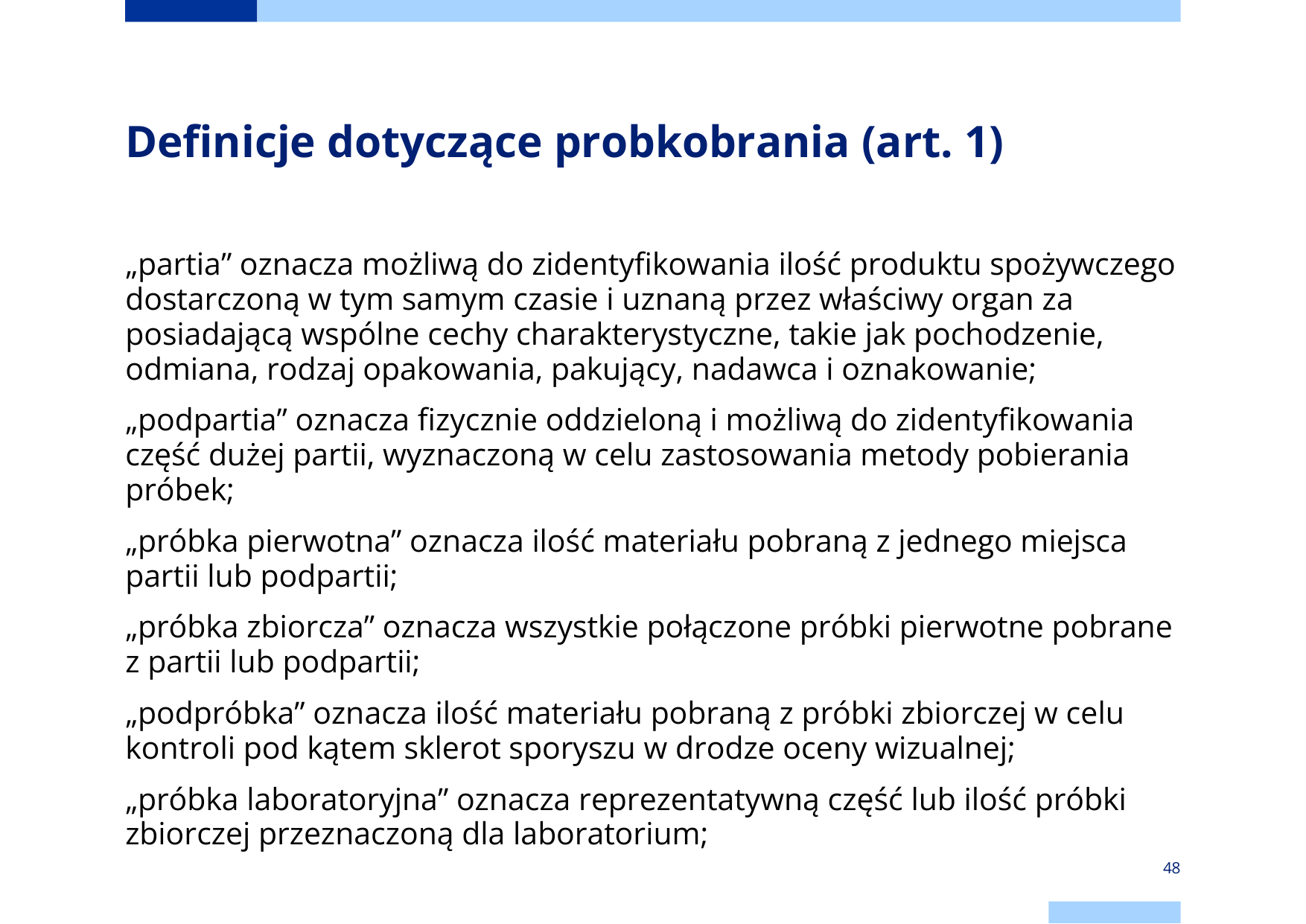

# Definicje dotyczące probkobrania (art. 1)
„partia” oznacza możliwą do zidentyfikowania ilość produktu spożywczego dostarczoną w tym samym czasie i uznaną przez właściwy organ za posiadającą wspólne cechy charakterystyczne, takie jak pochodzenie, odmiana, rodzaj opakowania, pakujący, nadawca i oznakowanie;
„podpartia” oznacza fizycznie oddzieloną i możliwą do zidentyfikowania część dużej partii, wyznaczoną w celu zastosowania metody pobierania próbek;
„próbka pierwotna” oznacza ilość materiału pobraną z jednego miejsca partii lub podpartii;
„próbka zbiorcza” oznacza wszystkie połączone próbki pierwotne pobrane z partii lub podpartii;
„podpróbka” oznacza ilość materiału pobraną z próbki zbiorczej w celu kontroli pod kątem sklerot sporyszu w drodze oceny wizualnej;
„próbka laboratoryjna” oznacza reprezentatywną część lub ilość próbki zbiorczej przeznaczoną dla laboratorium;

48